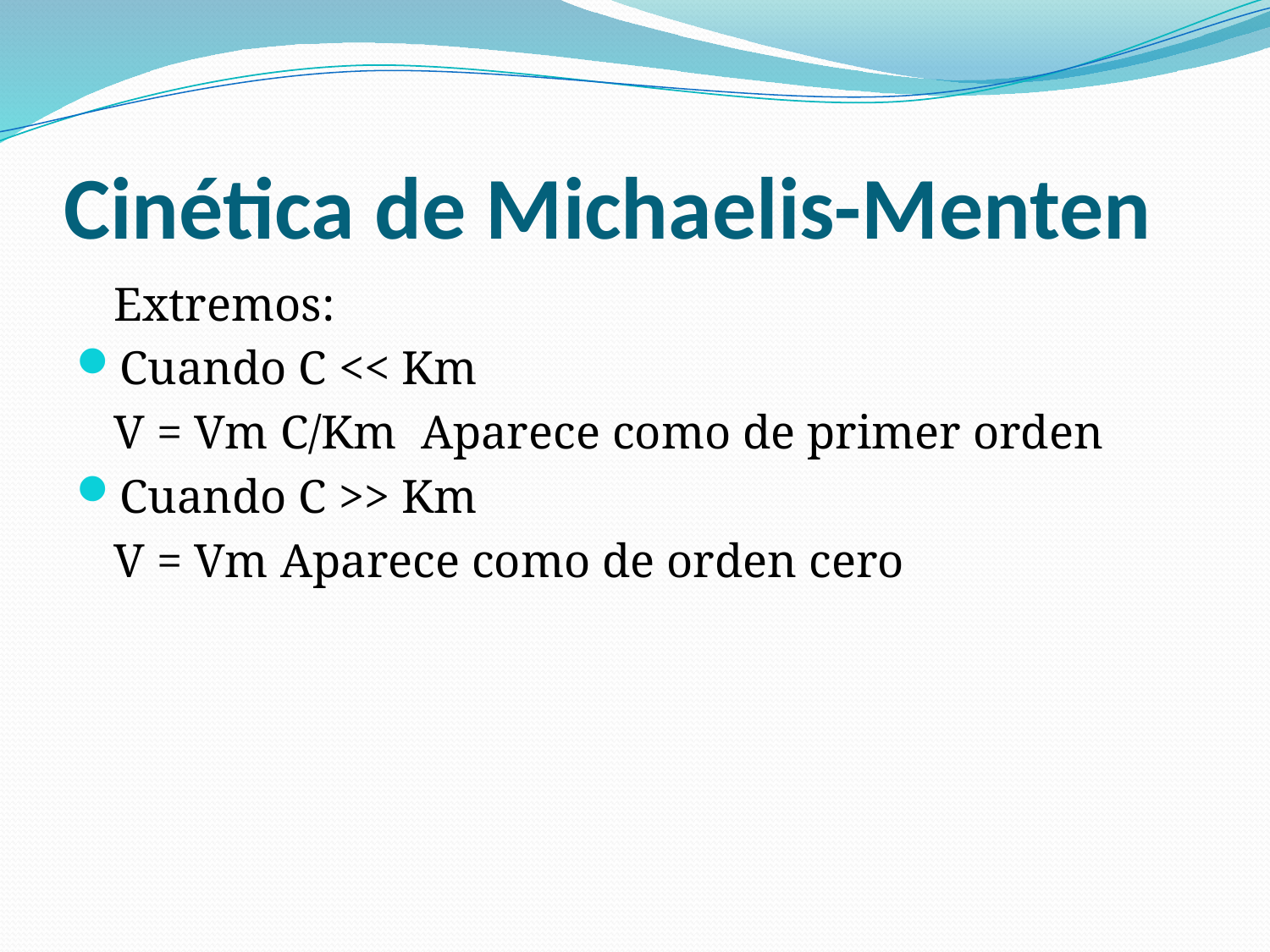

# Cinética de Michaelis-Menten
Extremos:
Cuando C << Km
V = Vm C/Km  Aparece como de primer orden
Cuando C >> Km
V = Vm Aparece como de orden cero